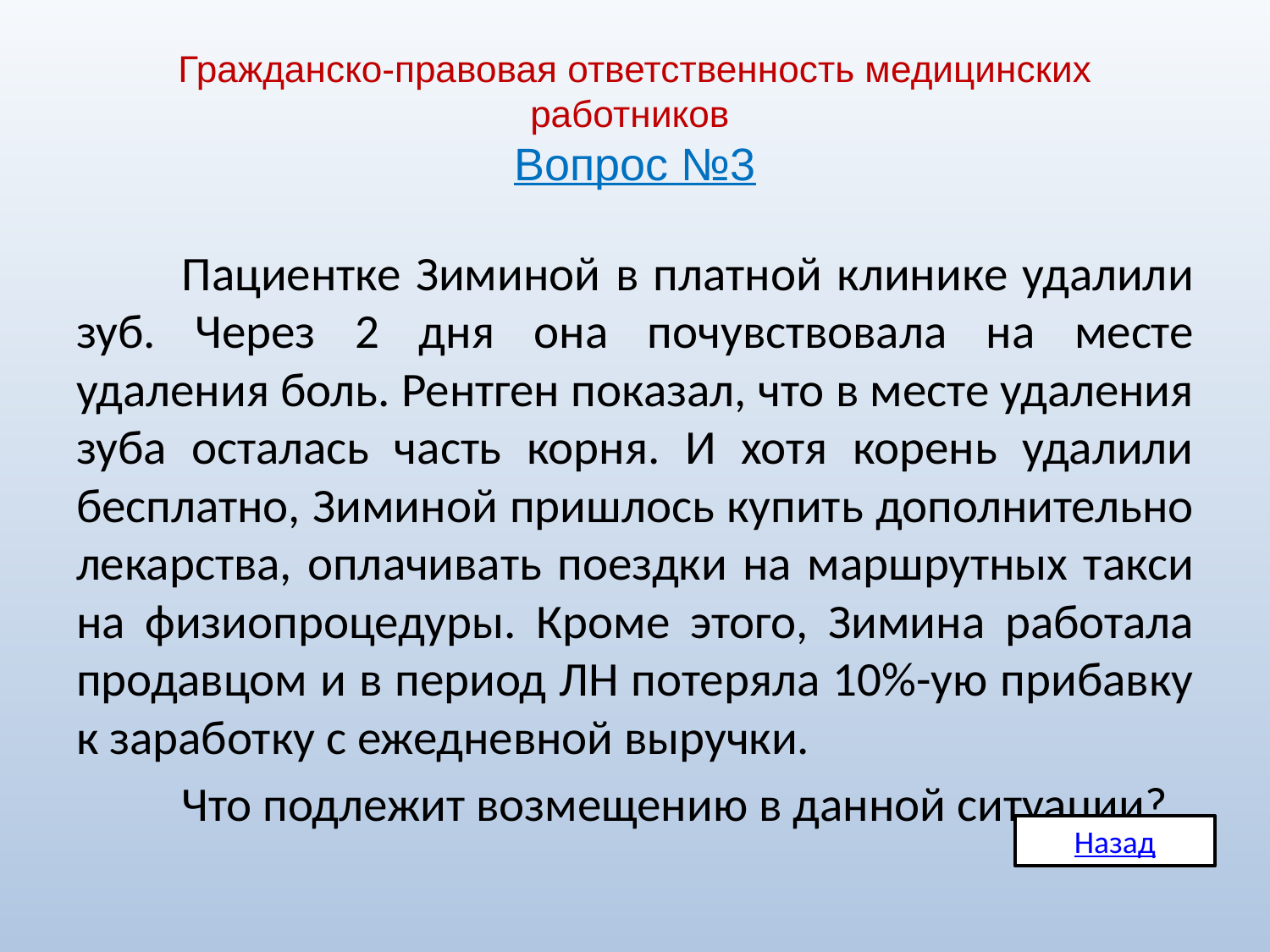

# Гражданско-правовая ответственность медицинских работников Вопрос №3
	Пациентке Зиминой в платной клинике удалили зуб. Через 2 дня она почувствовала на месте удаления боль. Рентген показал, что в месте удаления зуба осталась часть корня. И хотя корень удалили бесплатно, Зиминой пришлось купить дополнительно лекарства, оплачивать поездки на маршрутных такси на физиопроцедуры. Кроме этого, Зимина работала продавцом и в период ЛН потеряла 10%-ую прибавку к заработку с ежедневной выручки.
	Что подлежит возмещению в данной ситуации?

Назад